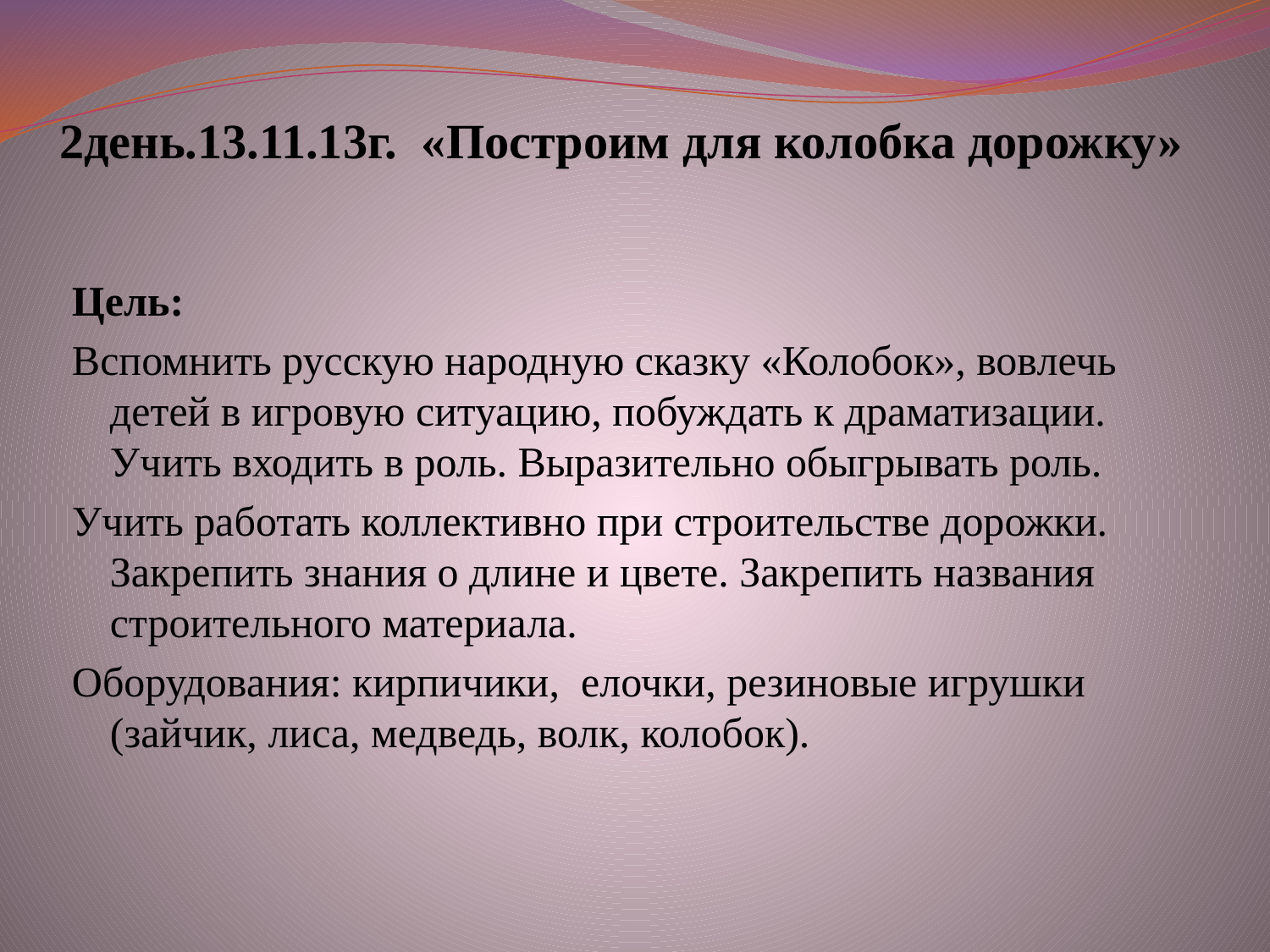

2день.13.11.13г.  «Построим для колобка дорожку»
Цель:
Вспомнить русскую народную сказку «Колобок», вовлечь детей в игровую ситуацию, побуждать к драматизации. Учить входить в роль. Выразительно обыгрывать роль.
Учить работать коллективно при строительстве дорожки. Закрепить знания о длине и цвете. Закрепить названия строительного материала.
Оборудования: кирпичики,  елочки, резиновые игрушки (зайчик, лиса, медведь, волк, колобок).